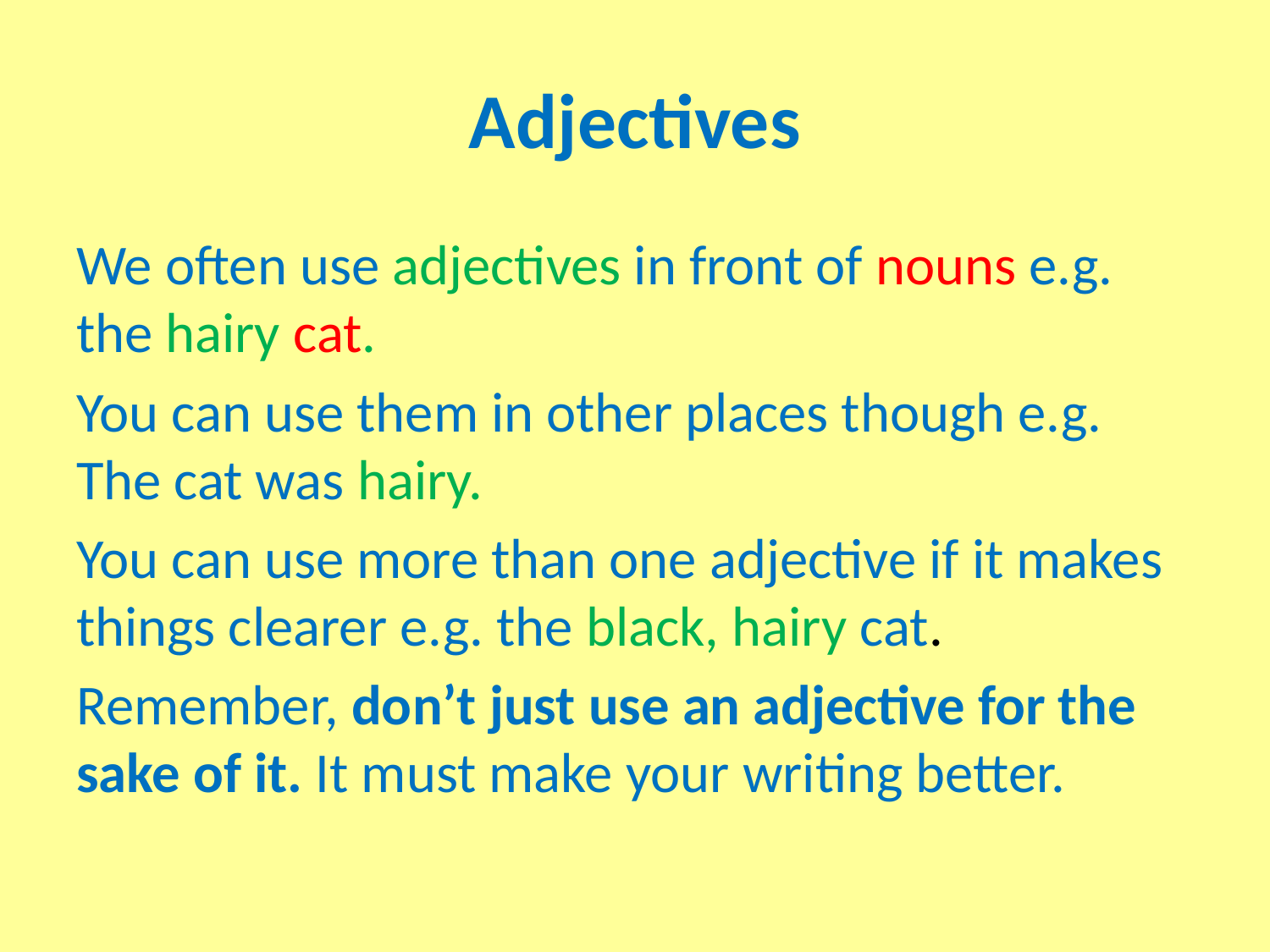

# Adjectives
We often use adjectives in front of nouns e.g. the hairy cat.
You can use them in other places though e.g. The cat was hairy.
You can use more than one adjective if it makes things clearer e.g. the black, hairy cat.
Remember, don’t just use an adjective for the sake of it. It must make your writing better.